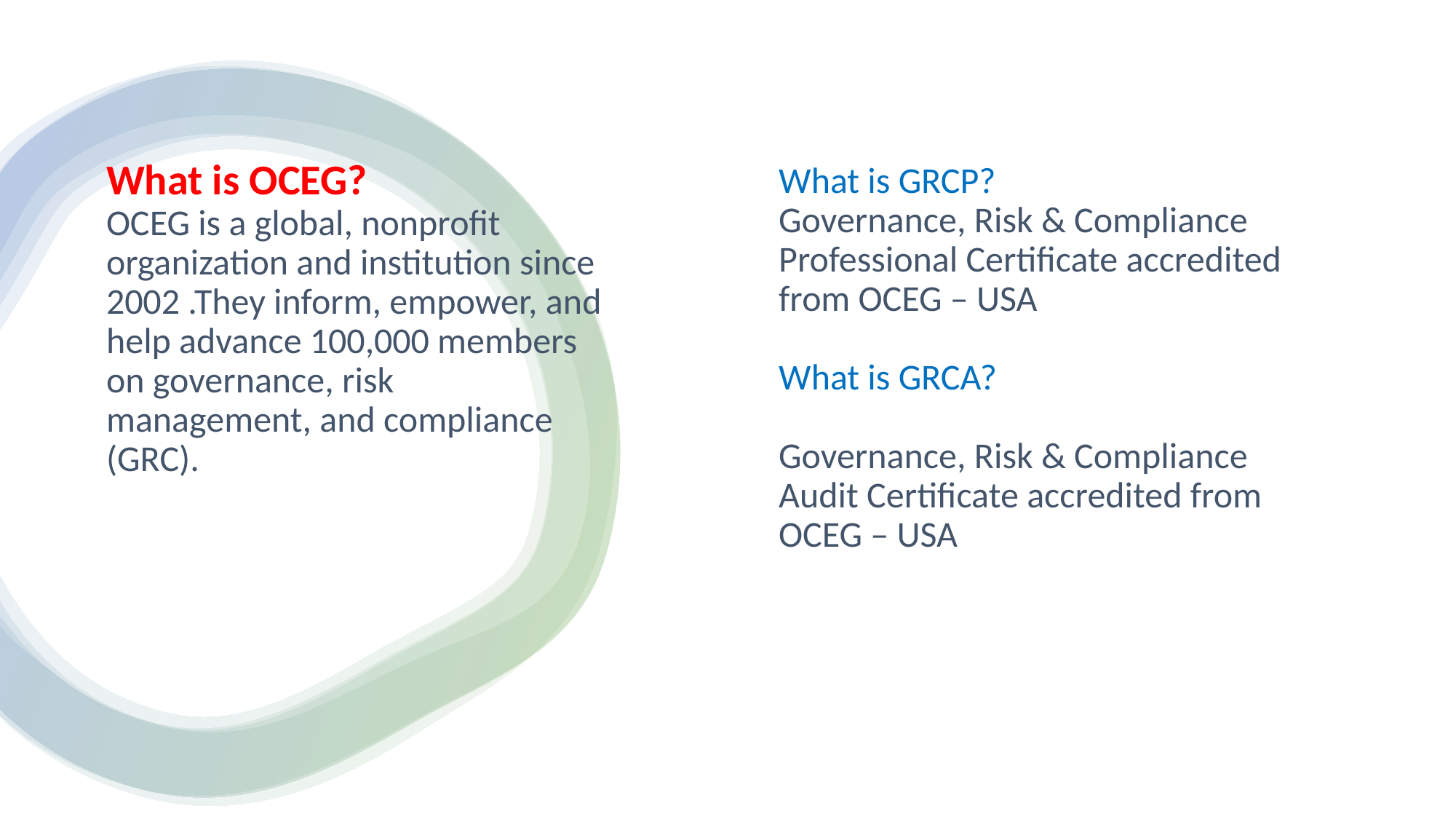

# What is GRCP? Governance, Risk & Compliance Professional Certificate accredited from OCEG – USA What is GRCA? Governance, Risk & Compliance Audit Certificate accredited from OCEG – USA

What is OCEG?
OCEG is a global, nonprofit organization and institution since 2002 .They inform, empower, and help advance 100,000 members on governance, risk management, and compliance (GRC).